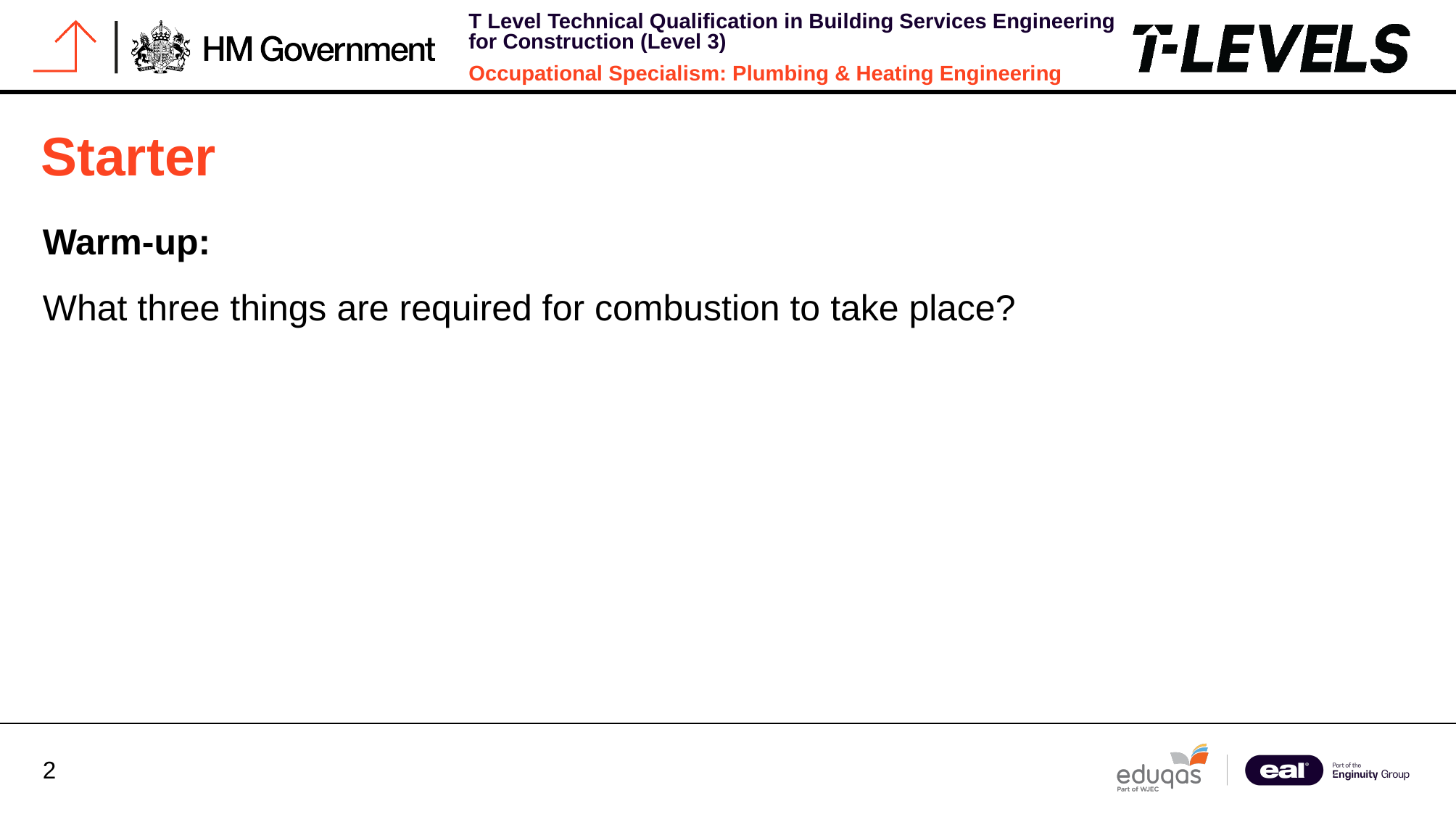

# Starter
Warm-up:
What three things are required for combustion to take place?